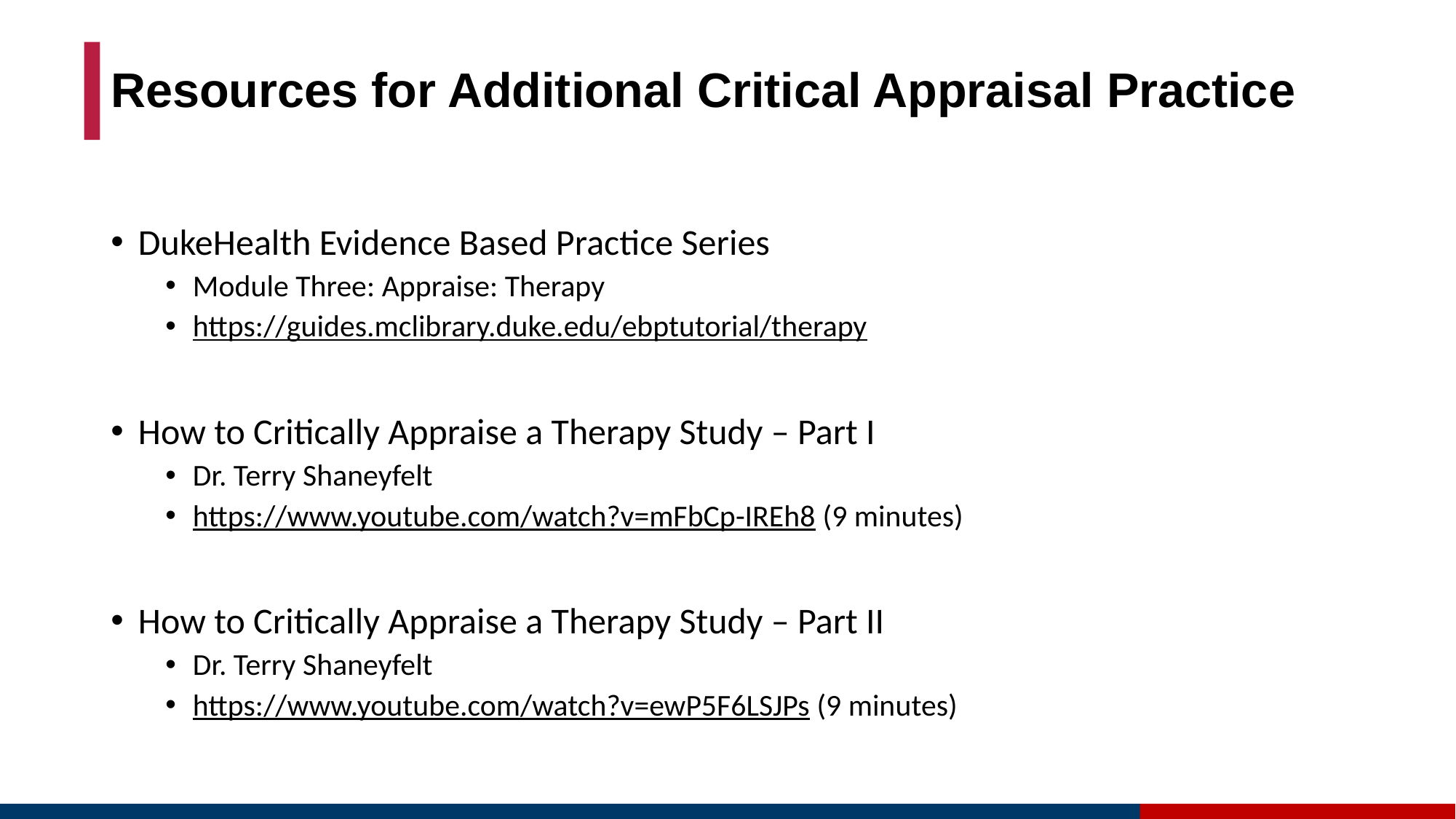

# Resources for Additional Critical Appraisal Practice
DukeHealth Evidence Based Practice Series
Module Three: Appraise: Therapy
https://guides.mclibrary.duke.edu/ebptutorial/therapy

How to Critically Appraise a Therapy Study – Part I
Dr. Terry Shaneyfelt
https://www.youtube.com/watch?v=mFbCp-IREh8 (9 minutes)

How to Critically Appraise a Therapy Study – Part II
Dr. Terry Shaneyfelt
https://www.youtube.com/watch?v=ewP5F6LSJPs (9 minutes)